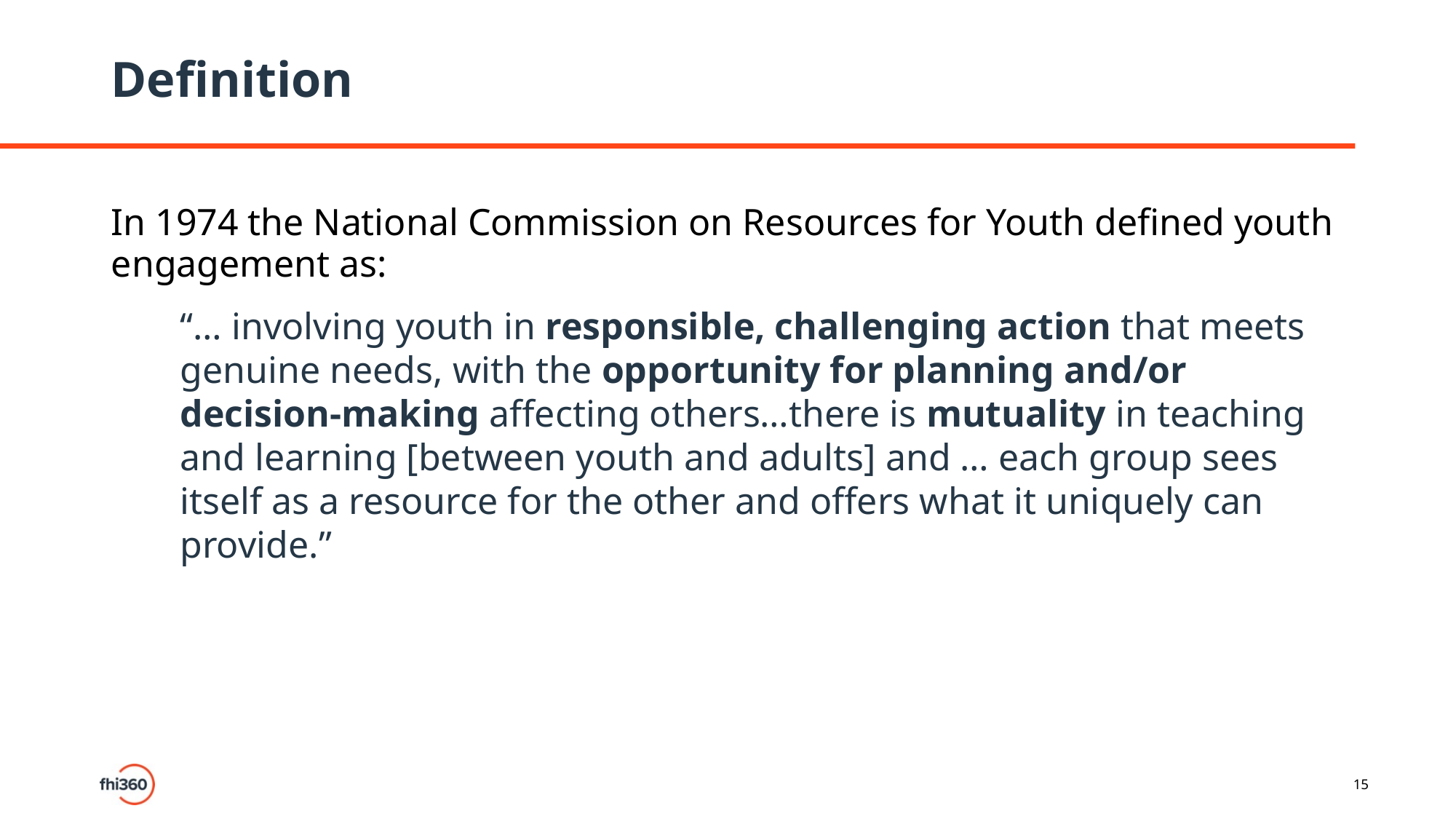

# Definition
In 1974 the National Commission on Resources for Youth defined youth engagement as:
“… involving youth in responsible, challenging action that meets genuine needs, with the opportunity for planning and/or decision-making affecting others…there is mutuality in teaching and learning [between youth and adults] and … each group sees itself as a resource for the other and offers what it uniquely can provide.”